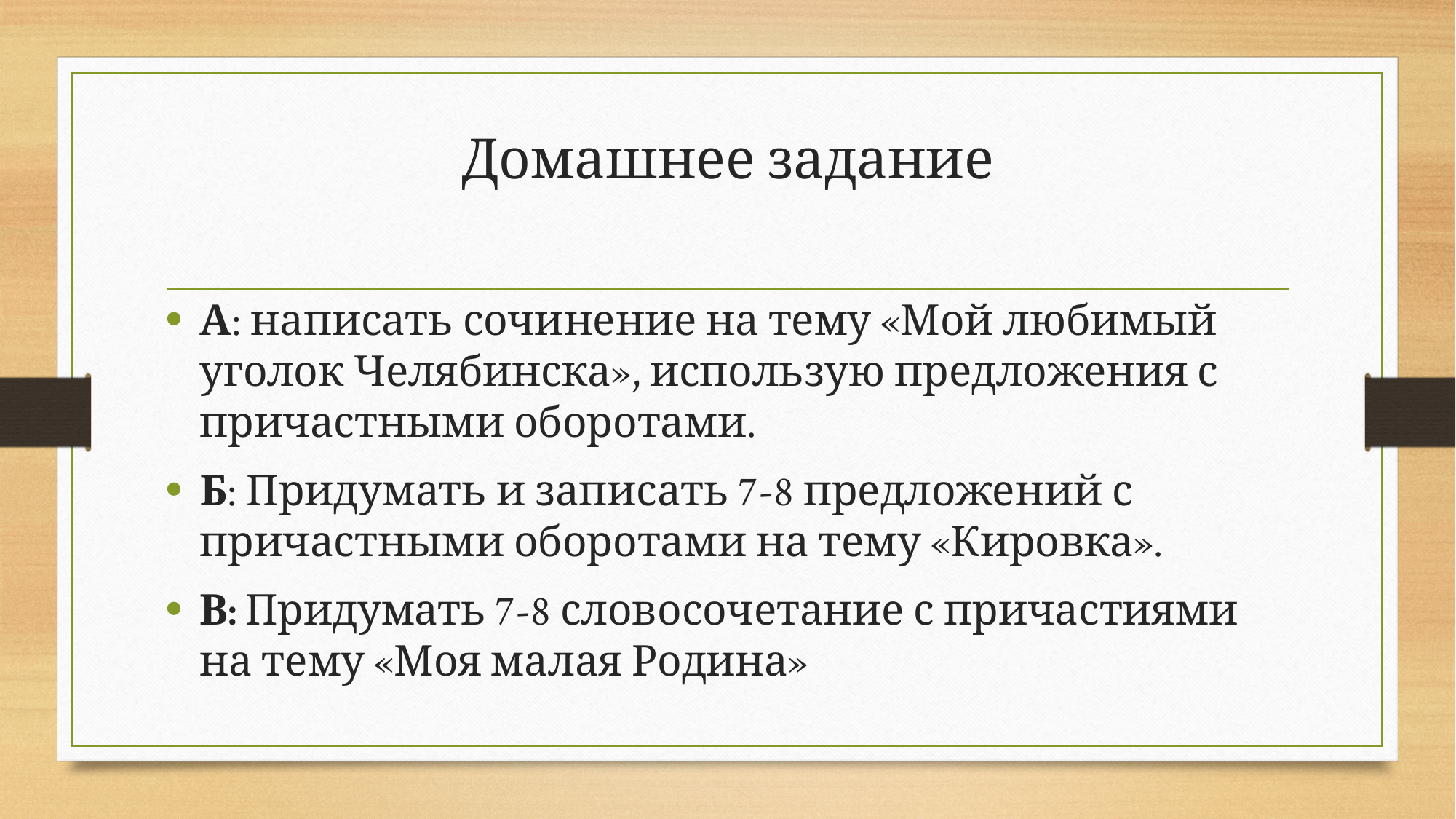

# Домашнее задание
А: написать сочинение на тему «Мой любимый уголок Челябинска», использую предложения с причастными оборотами.
Б: Придумать и записать 7-8 предложений с причастными оборотами на тему «Кировка».
В: Придумать 7-8 словосочетание с причастиями на тему «Моя малая Родина»